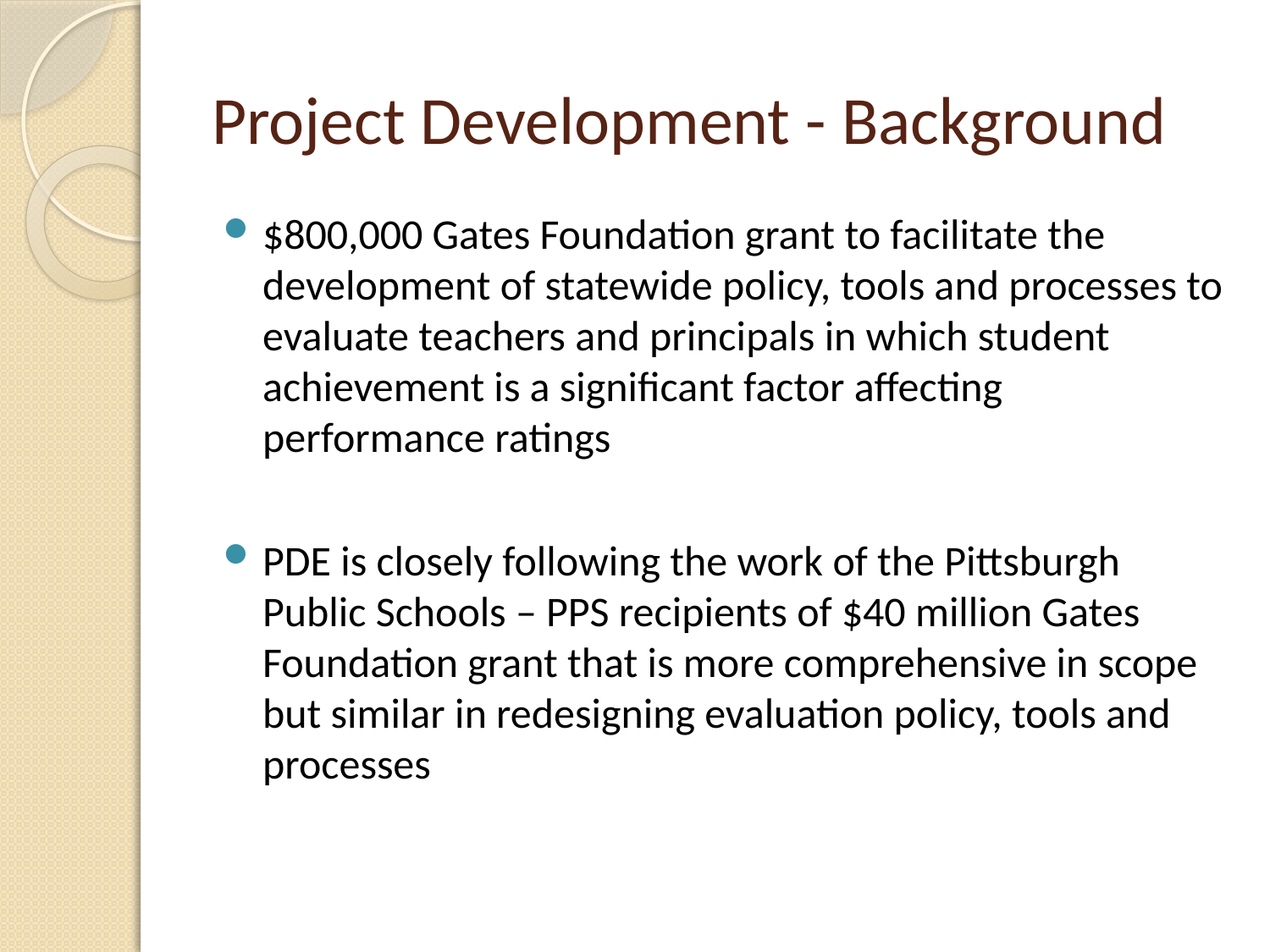

# Project Development - Background
$800,000 Gates Foundation grant to facilitate the development of statewide policy, tools and processes to evaluate teachers and principals in which student achievement is a significant factor affecting performance ratings

PDE is closely following the work of the Pittsburgh Public Schools – PPS recipients of $40 million Gates Foundation grant that is more comprehensive in scope but similar in redesigning evaluation policy, tools and processes